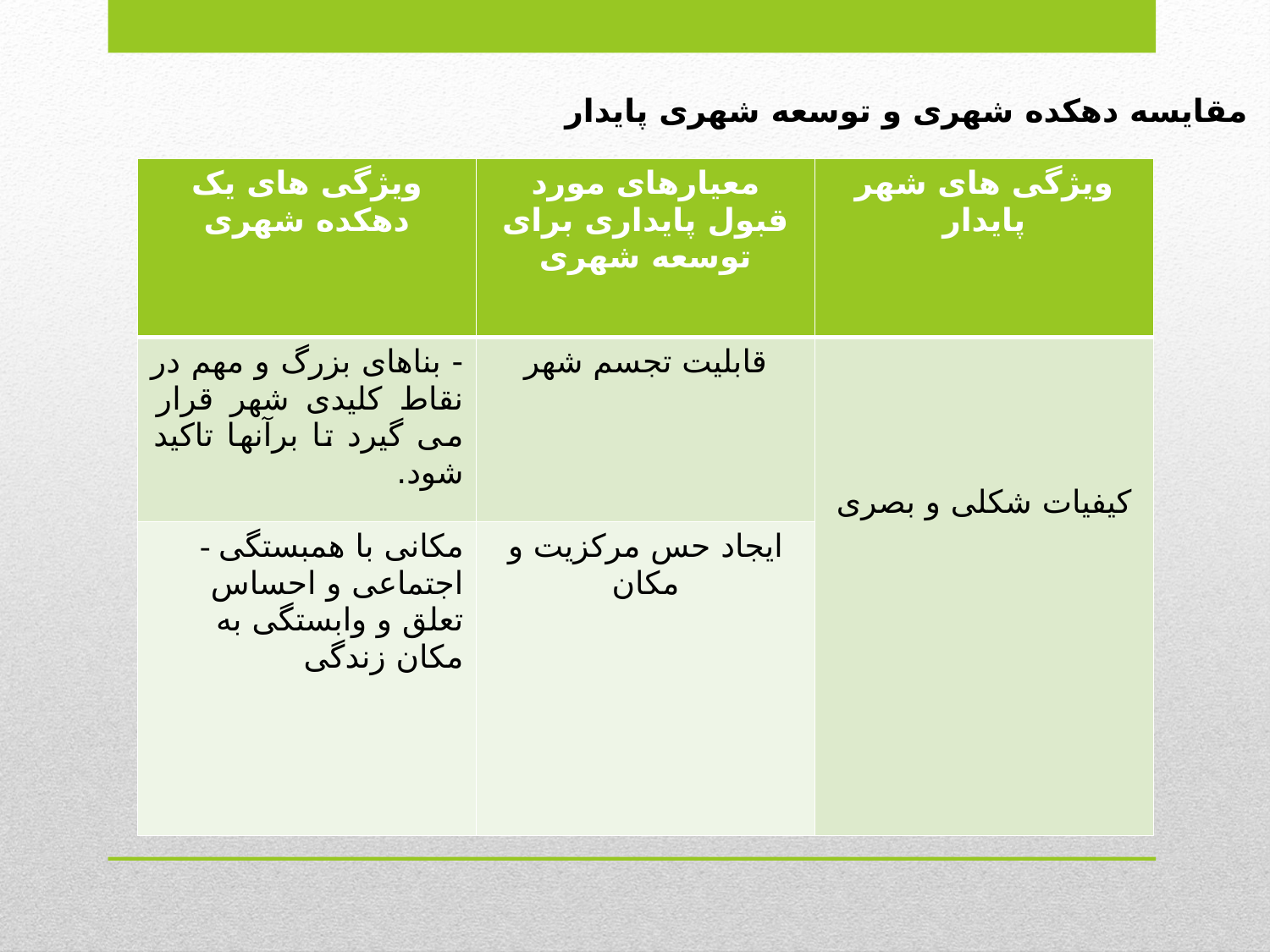

مقایسه دهکده شهری و توسعه شهری پایدار

| ویژگی های یک دهکده شهری | معیارهای مورد قبول پایداری برای توسعه شهری | ویژگی های شهر پایدار |
| --- | --- | --- |
| - بناهای بزرگ و مهم در نقاط کلیدی شهر قرار می گیرد تا برآنها تاکید شود. | قابلیت تجسم شهر | کیفیات شکلی و بصری |
| - مکانی با همبستگی اجتماعی و احساس تعلق و وابستگی به مکان زندگی | ایجاد حس مرکزیت و مکان |  |
#